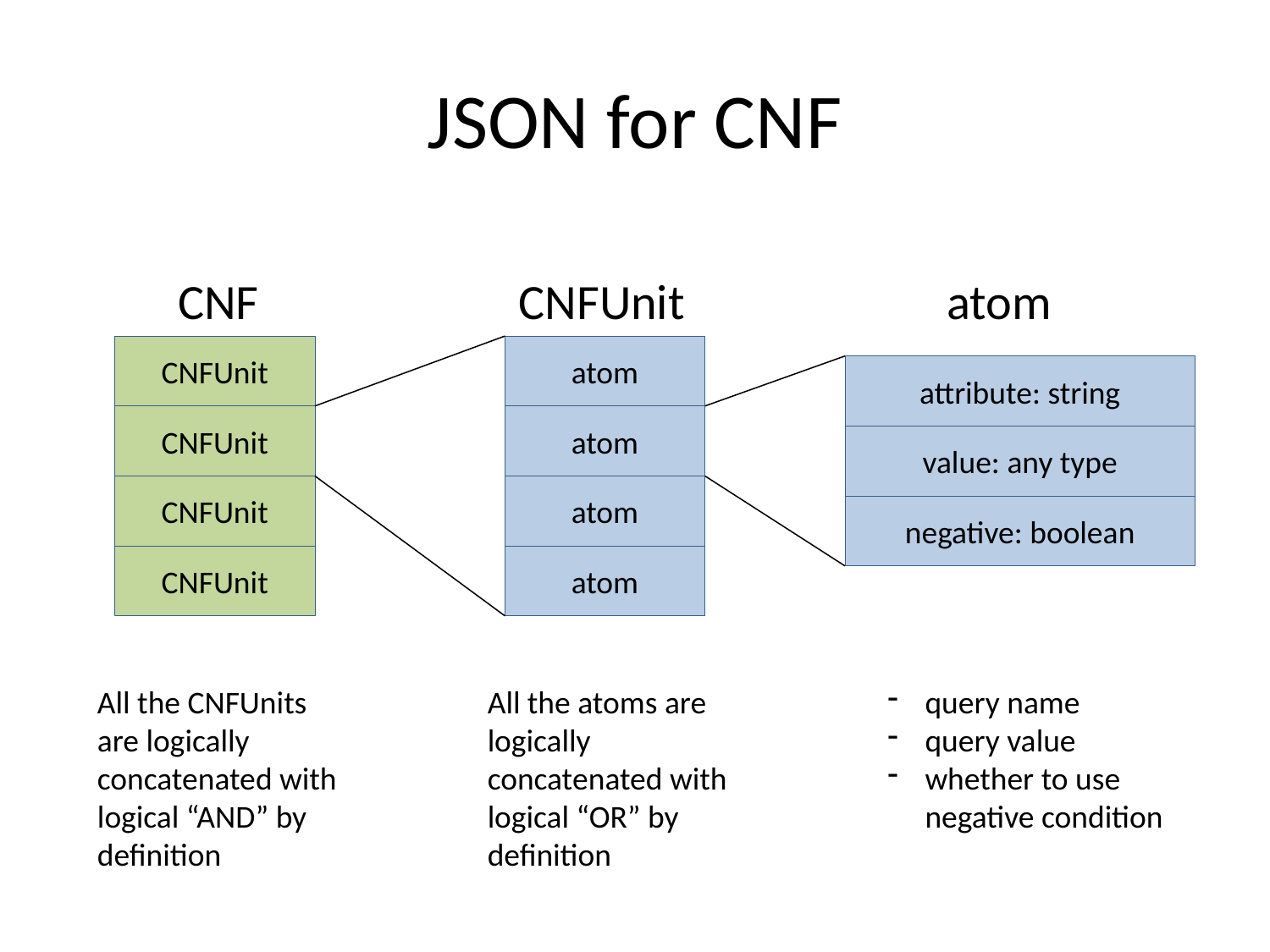

# JSON for CNF
CNF
CNFUnit
atom
CNFUnit
atom
attribute: string
CNFUnit
atom
value: any type
CNFUnit
atom
negative: boolean
CNFUnit
atom
All the CNFUnits are logically concatenated with logical “AND” by definition
All the atoms are logically concatenated with logical “OR” by definition
query name
query value
whether to use negative condition